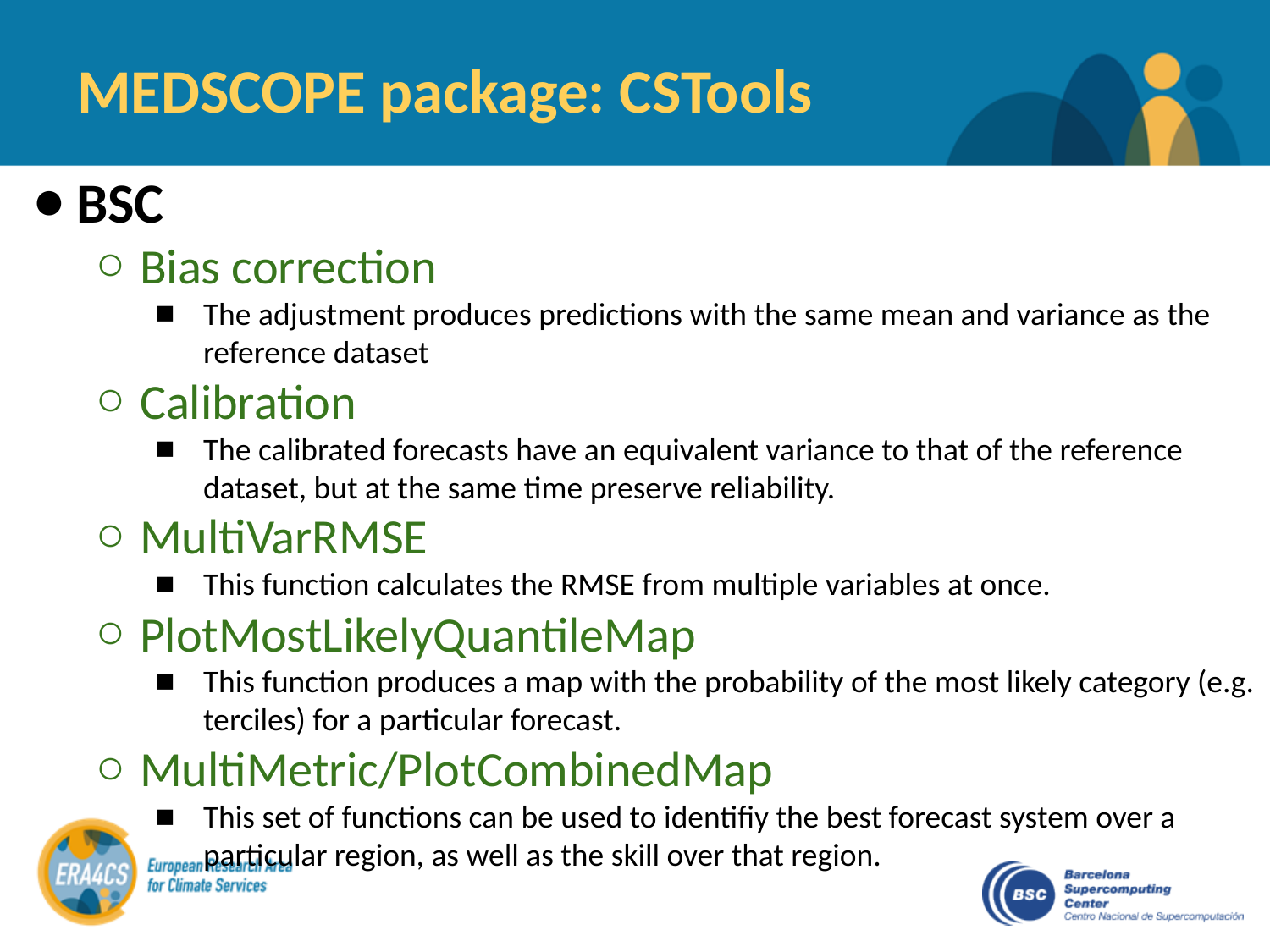

# MEDSCOPE package: CSTools
BSC
Bias correction
The adjustment produces predictions with the same mean and variance as the reference dataset
Calibration
The calibrated forecasts have an equivalent variance to that of the reference dataset, but at the same time preserve reliability.
MultiVarRMSE
This function calculates the RMSE from multiple variables at once.
PlotMostLikelyQuantileMap
This function produces a map with the probability of the most likely category (e.g. terciles) for a particular forecast.
MultiMetric/PlotCombinedMap
This set of functions can be used to identifiy the best forecast system over a particular region, as well as the skill over that region.